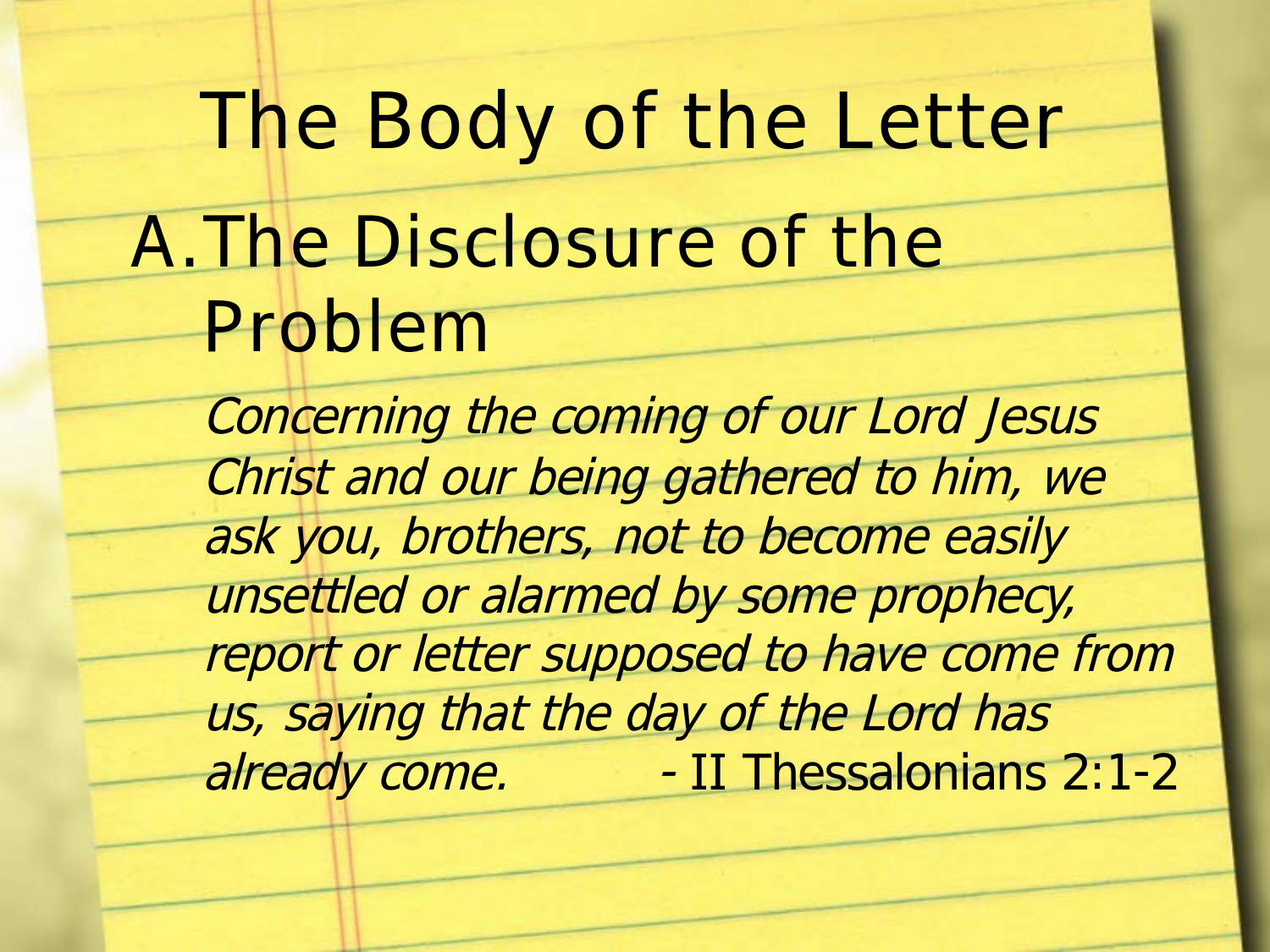

# The Body of the Letter
The Disclosure of the Problem
	Concerning the coming of our Lord Jesus Christ and our being gathered to him, we ask you, brothers, not to become easily unsettled or alarmed by some prophecy, report or letter supposed to have come from us, saying that the day of the Lord has already come.          - II Thessalonians 2:1-2